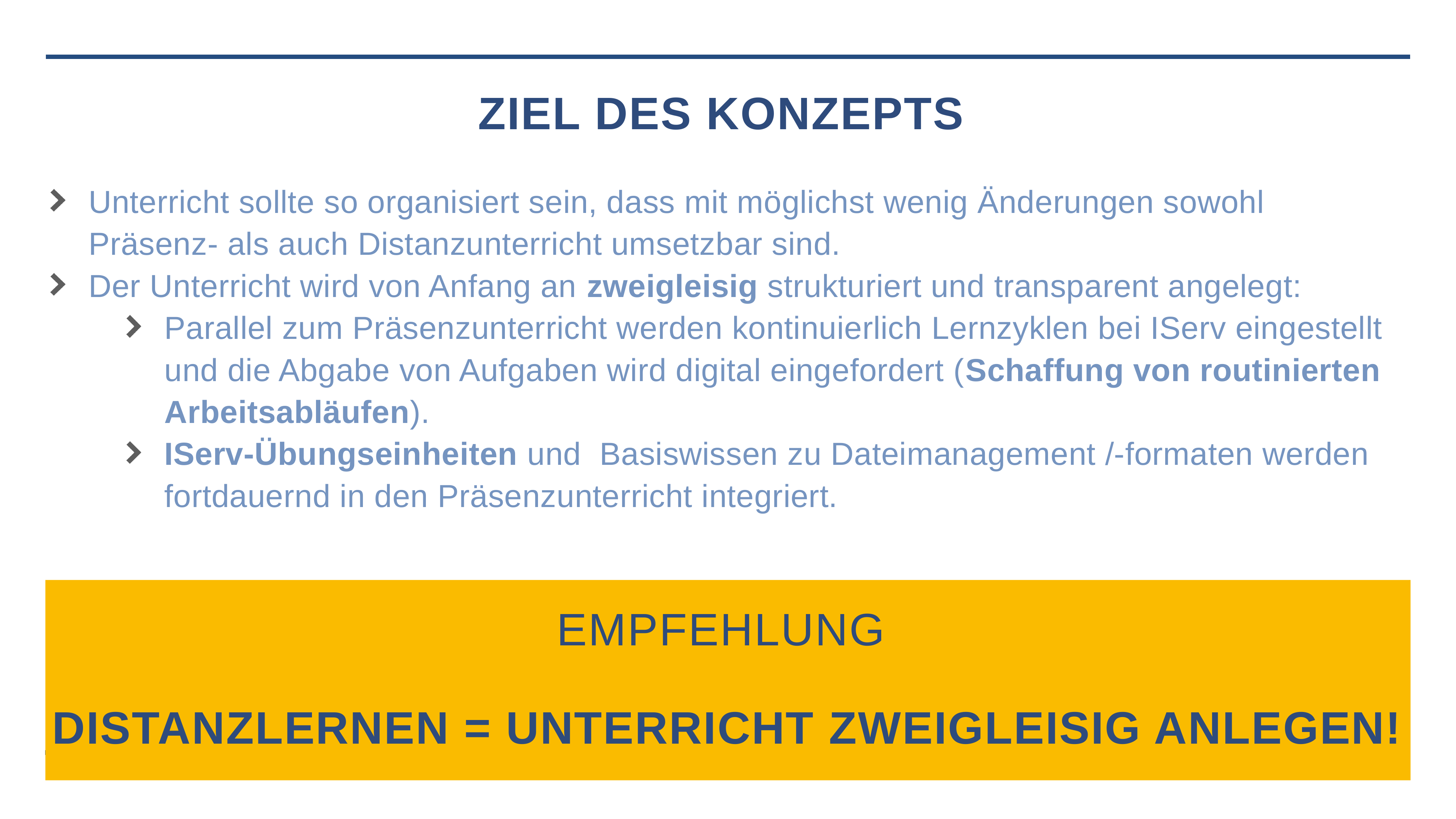

Ziel des konzepts
Unterricht sollte so organisiert sein, dass mit möglichst wenig Änderungen sowohl Präsenz- als auch Distanzunterricht umsetzbar sind.
Der Unterricht wird von Anfang an zweigleisig strukturiert und transparent angelegt:
Parallel zum Präsenzunterricht werden kontinuierlich Lernzyklen bei IServ eingestellt und die Abgabe von Aufgaben wird digital eingefordert (Schaffung von routinierten Arbeitsabläufen).
IServ-Übungseinheiten und  Basiswissen zu Dateimanagement /-formaten werden fortdauernd in den Präsenzunterricht integriert.
Empfehlung

Distanzlernen = Unterricht zweigleisig anlegen!